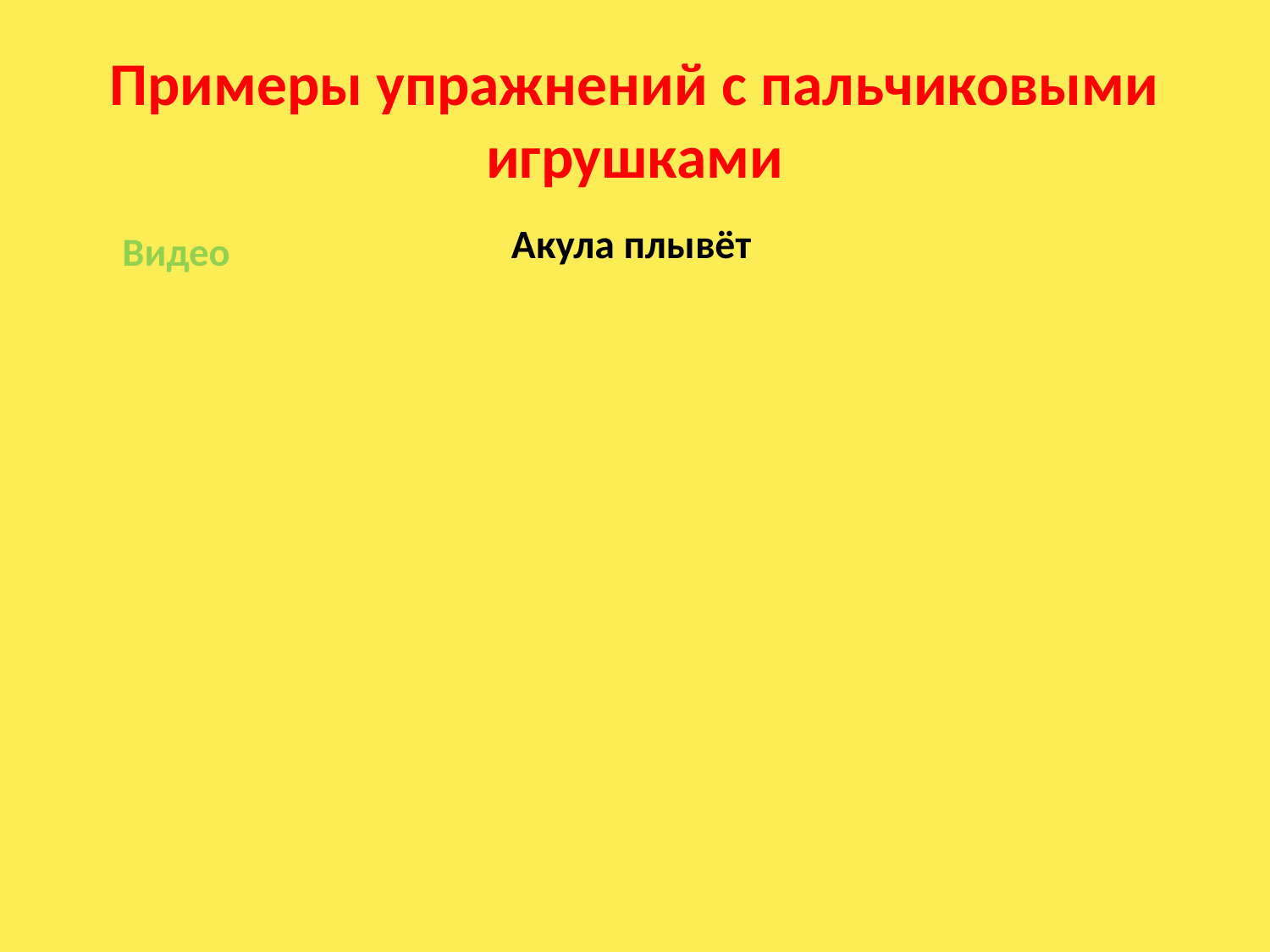

# Примеры упражнений с пальчиковыми игрушками
Акула плывёт
Видео